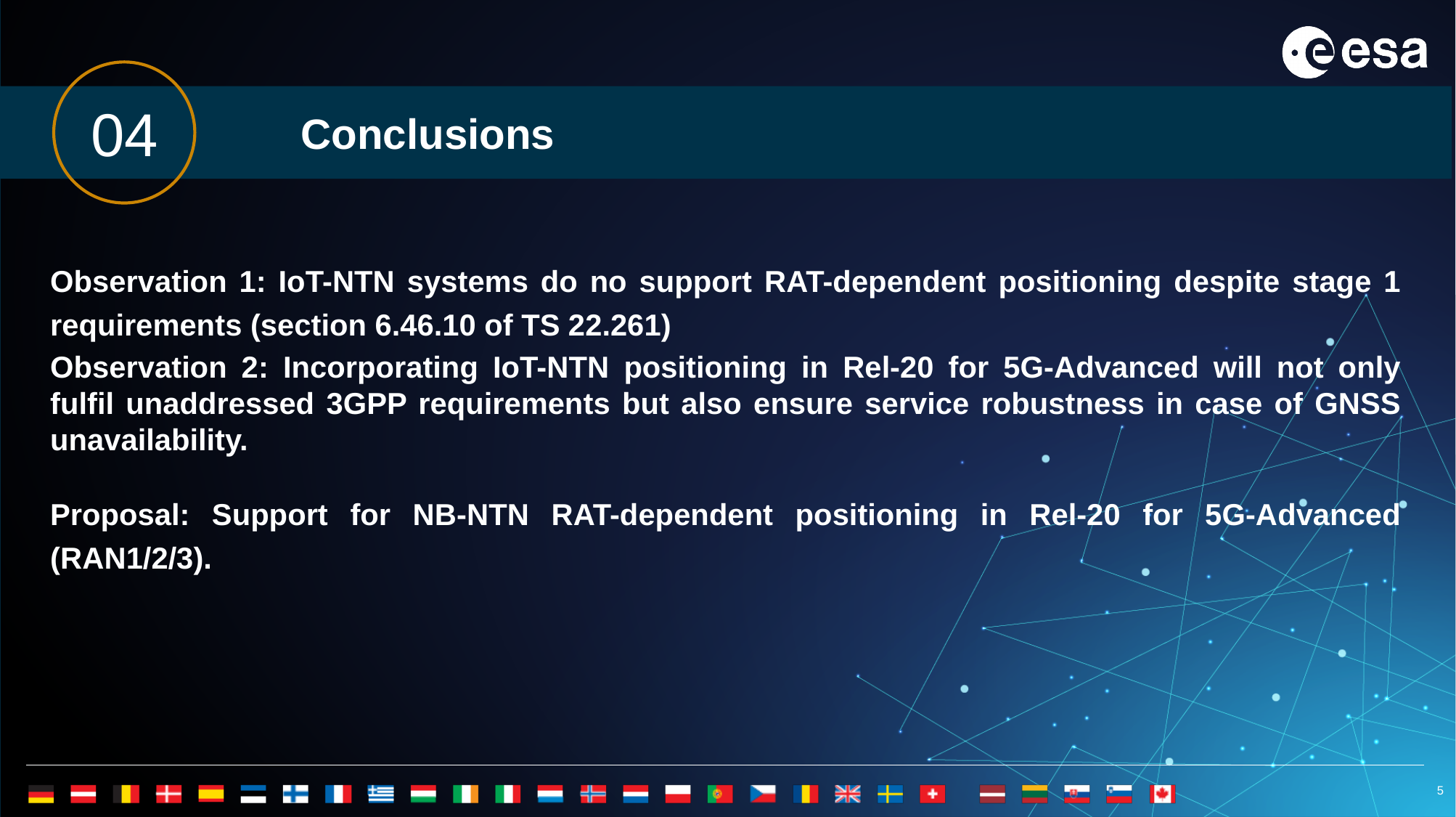

04
		Conclusions
Observation 1: IoT-NTN systems do no support RAT-dependent positioning despite stage 1 requirements (section 6.46.10 of TS 22.261)
Observation 2: Incorporating IoT-NTN positioning in Rel-20 for 5G-Advanced will not only fulfil unaddressed 3GPP requirements but also ensure service robustness in case of GNSS unavailability.

Proposal: Support for NB-NTN RAT-dependent positioning in Rel-20 for 5G-Advanced (RAN1/2/3).